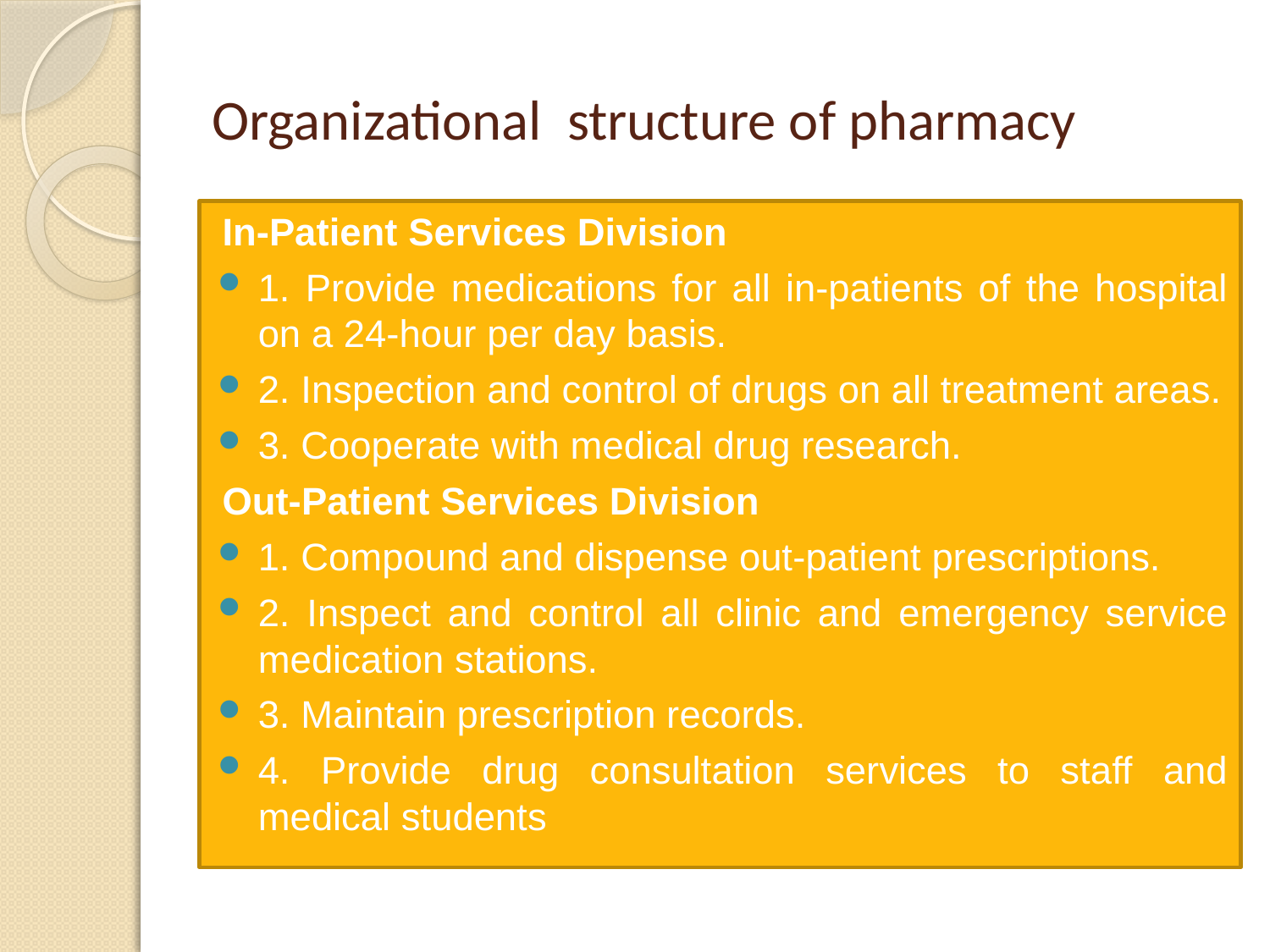

# Organizational  structure of pharmacy
In-Patient Services Division
1. Provide medications for all in-patients of the hospital on a 24-hour per day basis.
2. Inspection and control of drugs on all treatment areas.
3. Cooperate with medical drug research.
Out-Patient Services Division
1. Compound and dispense out-patient prescriptions.
2. Inspect and control all clinic and emergency service medication stations.
3. Maintain prescription records.
4. Provide drug consultation services to staff and medical students